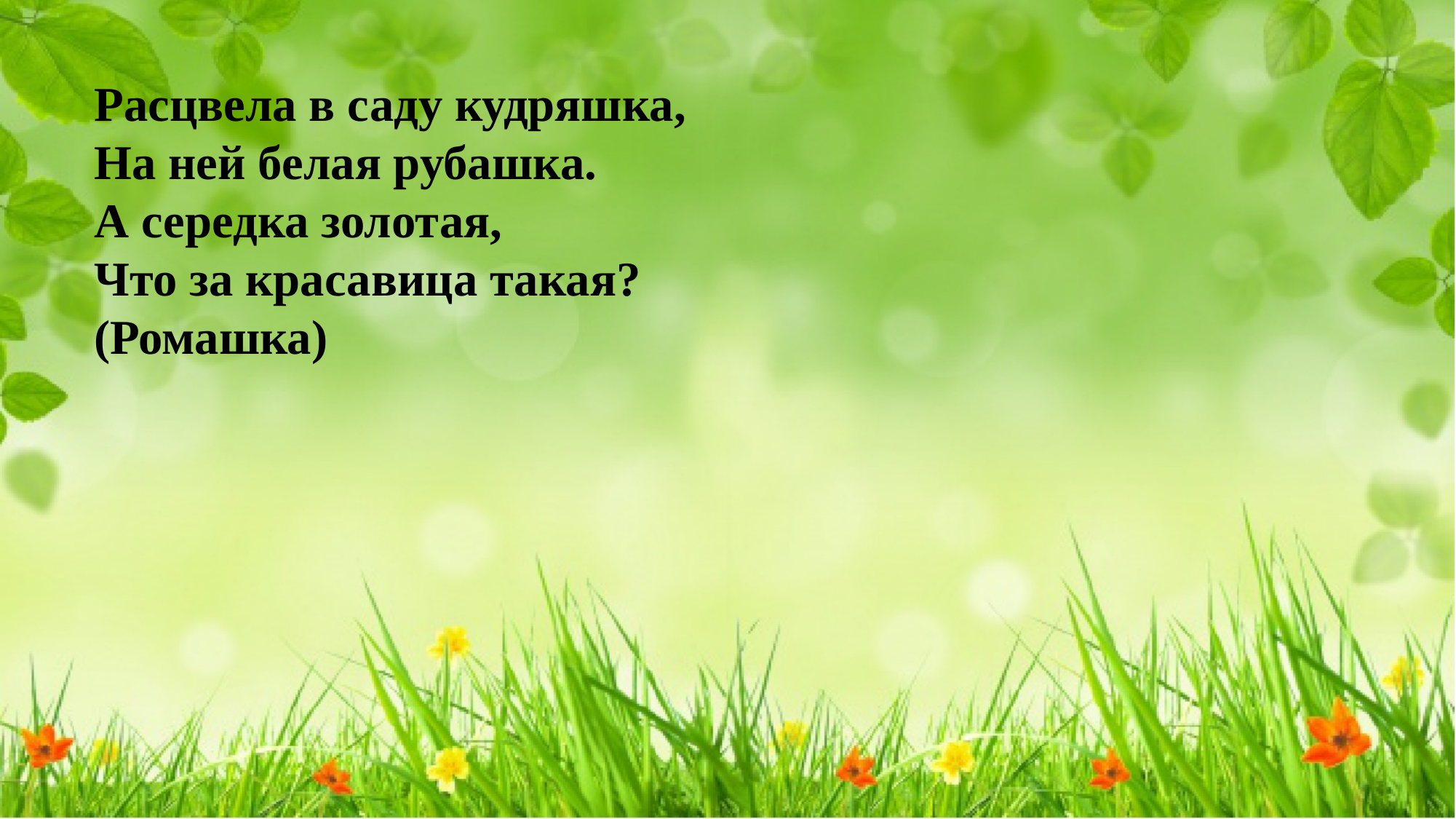

Расцвела в саду кудряшка,
На ней белая рубашка.
А середка золотая,
Что за красавица такая? (Ромашка)